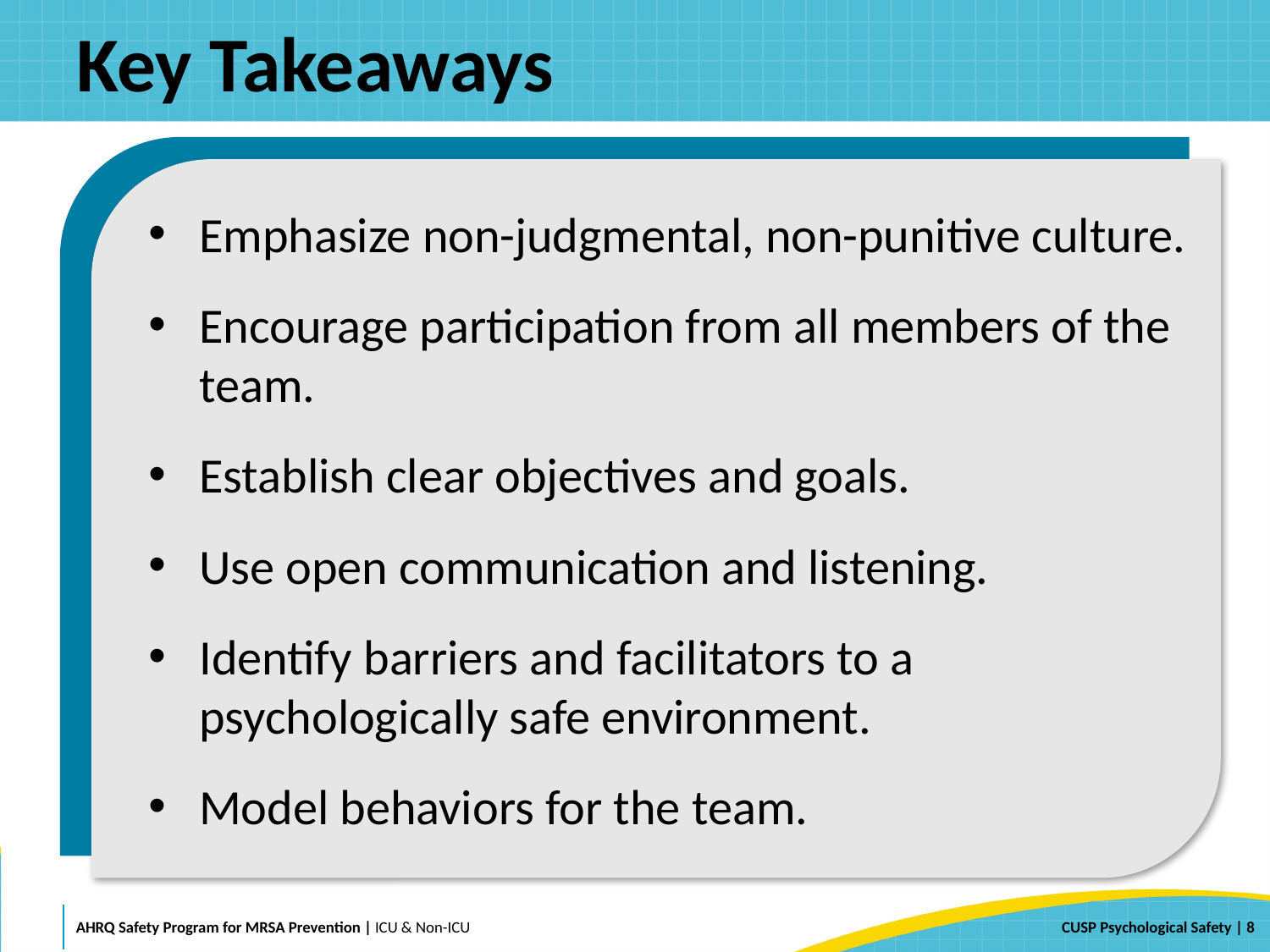

# Key Takeaways
Emphasize non-judgmental, non-punitive culture.
Encourage participation from all members of the team.
Establish clear objectives and goals.
Use open communication and listening.
Identify barriers and facilitators to a psychologically safe environment.
Model behaviors for the team.
 | 8